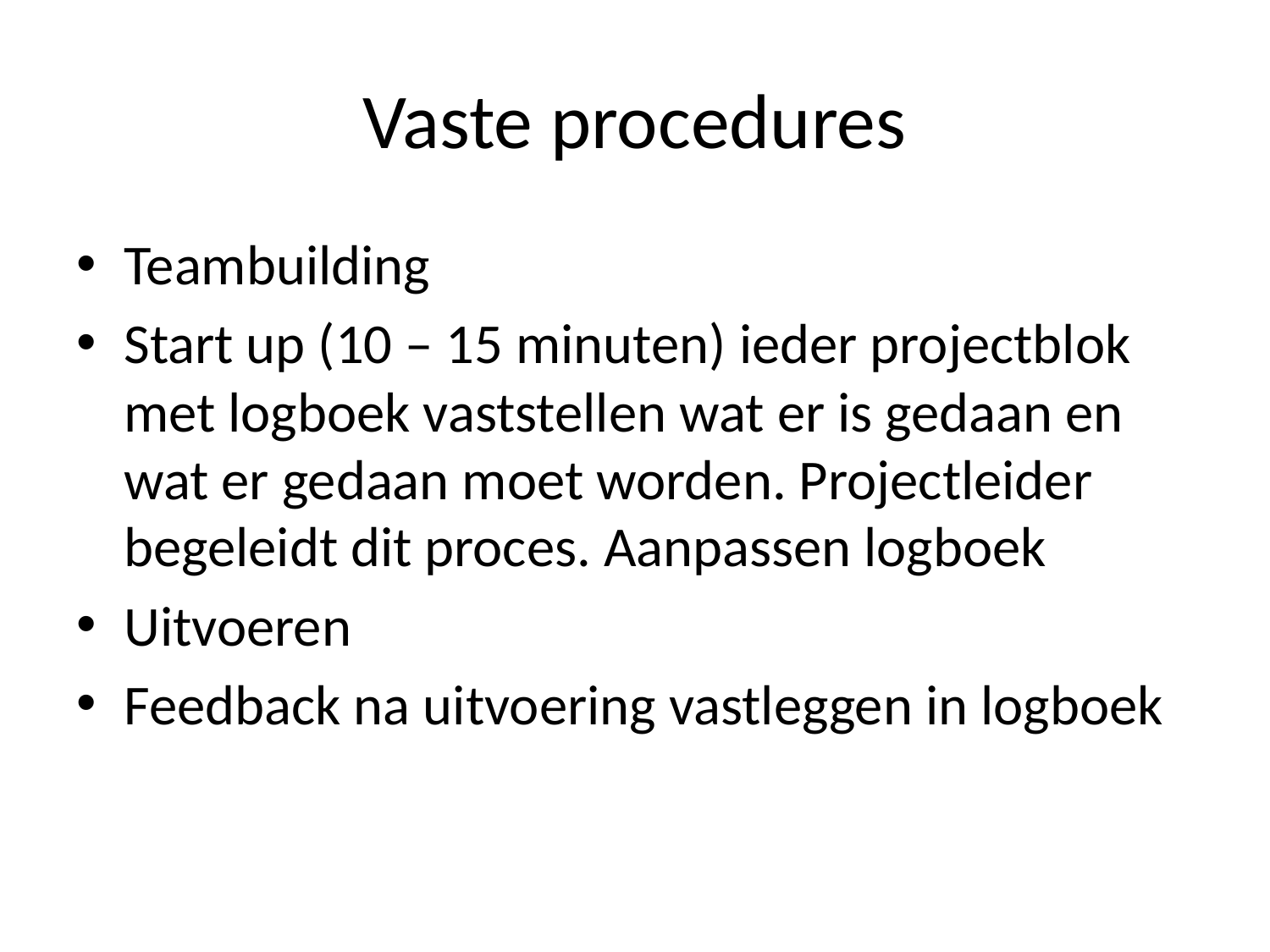

# Vaste procedures
Teambuilding
Start up (10 – 15 minuten) ieder projectblok met logboek vaststellen wat er is gedaan en wat er gedaan moet worden. Projectleider begeleidt dit proces. Aanpassen logboek
Uitvoeren
Feedback na uitvoering vastleggen in logboek